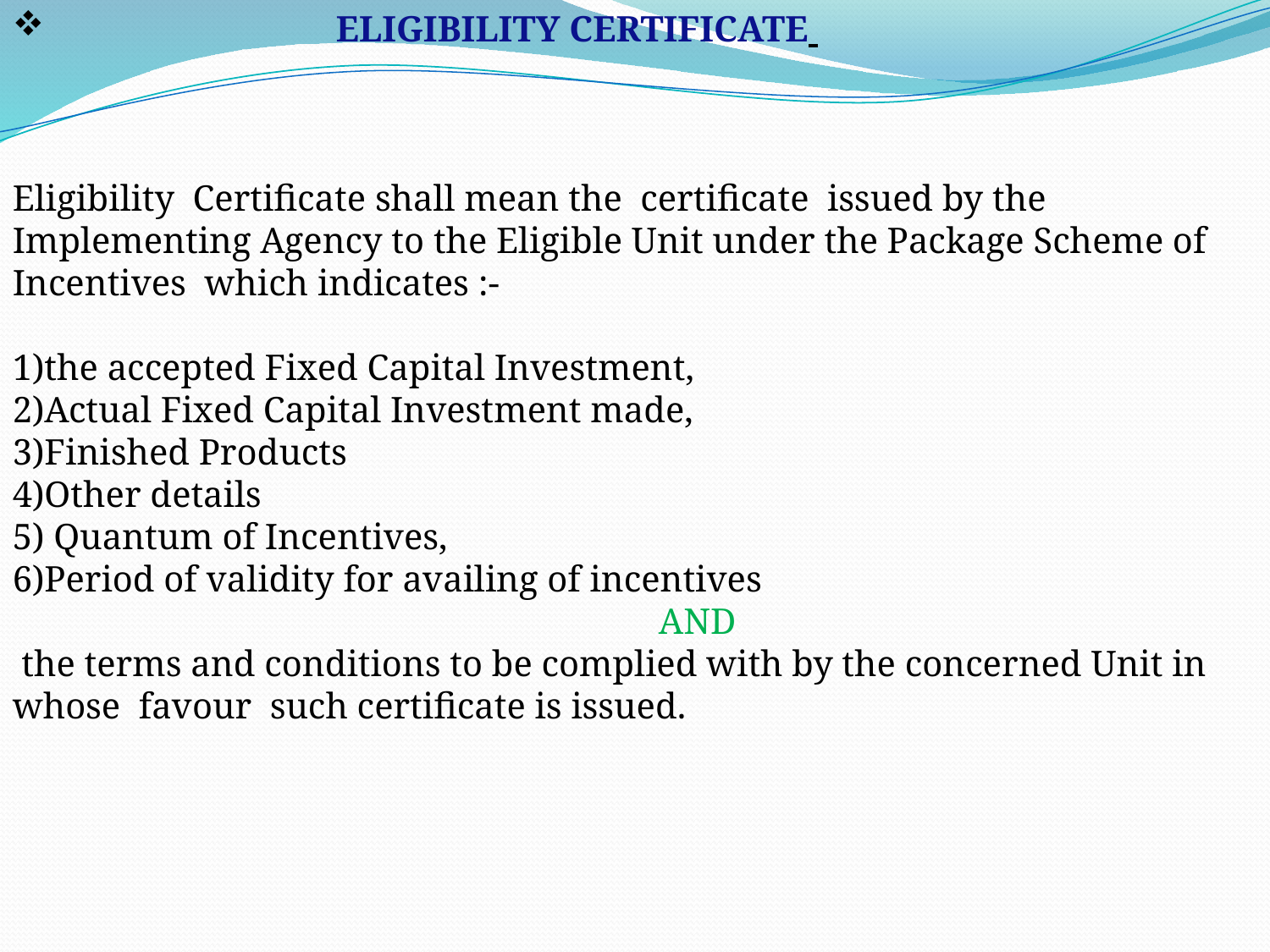

ELIGIBILITY CERTIFICATE

Eligibility  Certificate shall mean the  certificate  issued by the Implementing Agency to the Eligible Unit under the Package Scheme of  Incentives  which indicates :-

1)the accepted Fixed Capital Investment,
2)Actual Fixed Capital Investment made,
3)Finished Products
4)Other details
5) Quantum of Incentives,
6)Period of validity for availing of incentives
                                                                       AND
 the terms and conditions to be complied with by the concerned Unit in whose  favour  such certificate is issued.
 WWW.INDUSTRIALSUBSIDY.COM                                   BY CA G.B.MODI